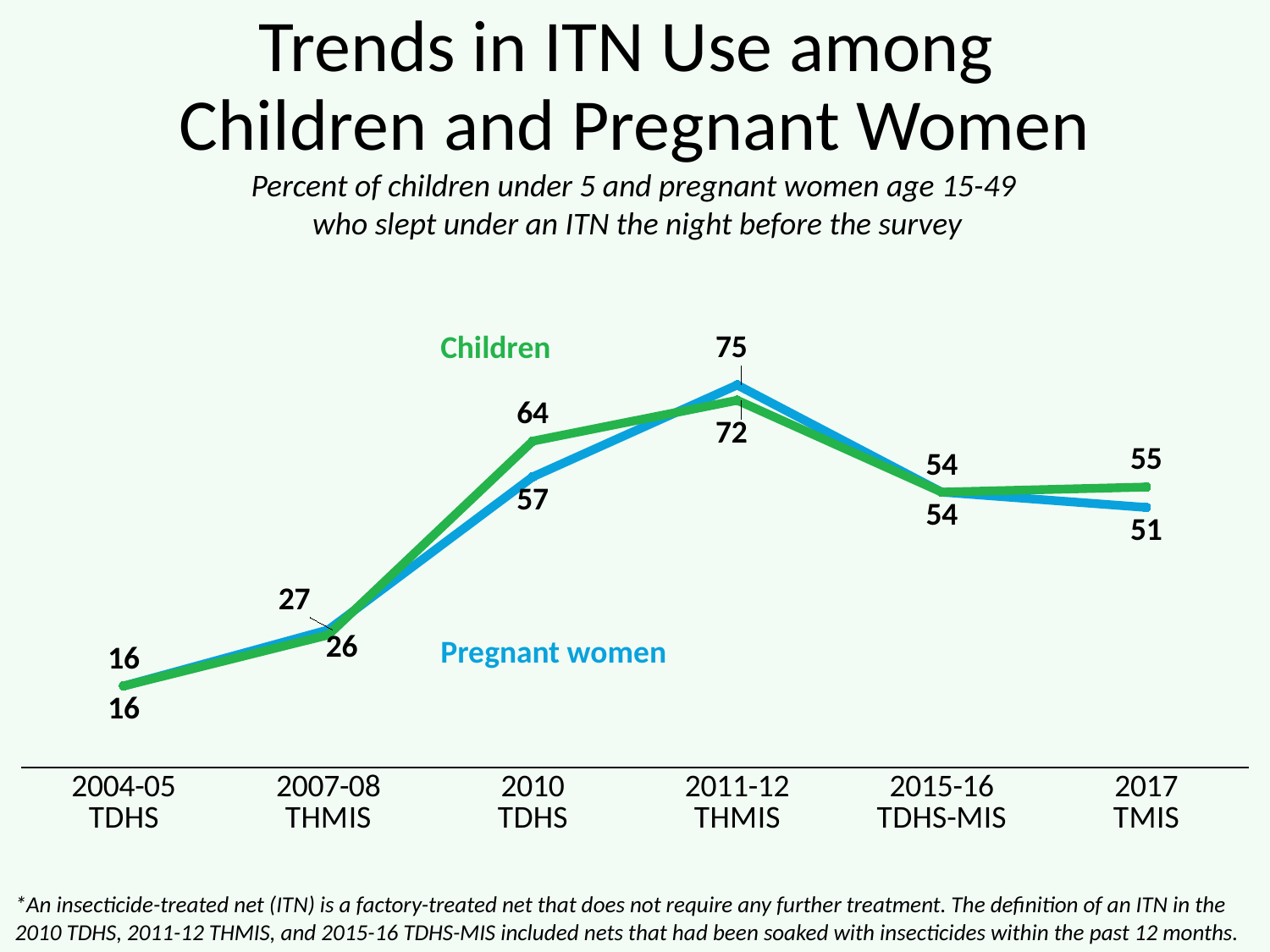

# Trends in ITN Use among Children and Pregnant Women
Percent of children under 5 and pregnant women age 15-49
who slept under an ITN the night before the survey

### Chart

| Category | Women | children |
|---|---|---|
| 2004-05
TDHS | 16.0 | 16.0 |
| 2007-08
THMIS | 27.0 | 26.0 |
| 2010
TDHS | 57.0 | 64.0 |
| 2011-12
THMIS | 75.0 | 72.0 |
| 2015-16
TDHS-MIS | 54.0 | 54.0 |
| 2017
TMIS | 51.0 | 55.0 |
Children
Pregnant women
*An insecticide-treated net (ITN) is a factory-treated net that does not require any further treatment. The definition of an ITN in the 2010 TDHS, 2011-12 THMIS, and 2015-16 TDHS-MIS included nets that had been soaked with insecticides within the past 12 months.